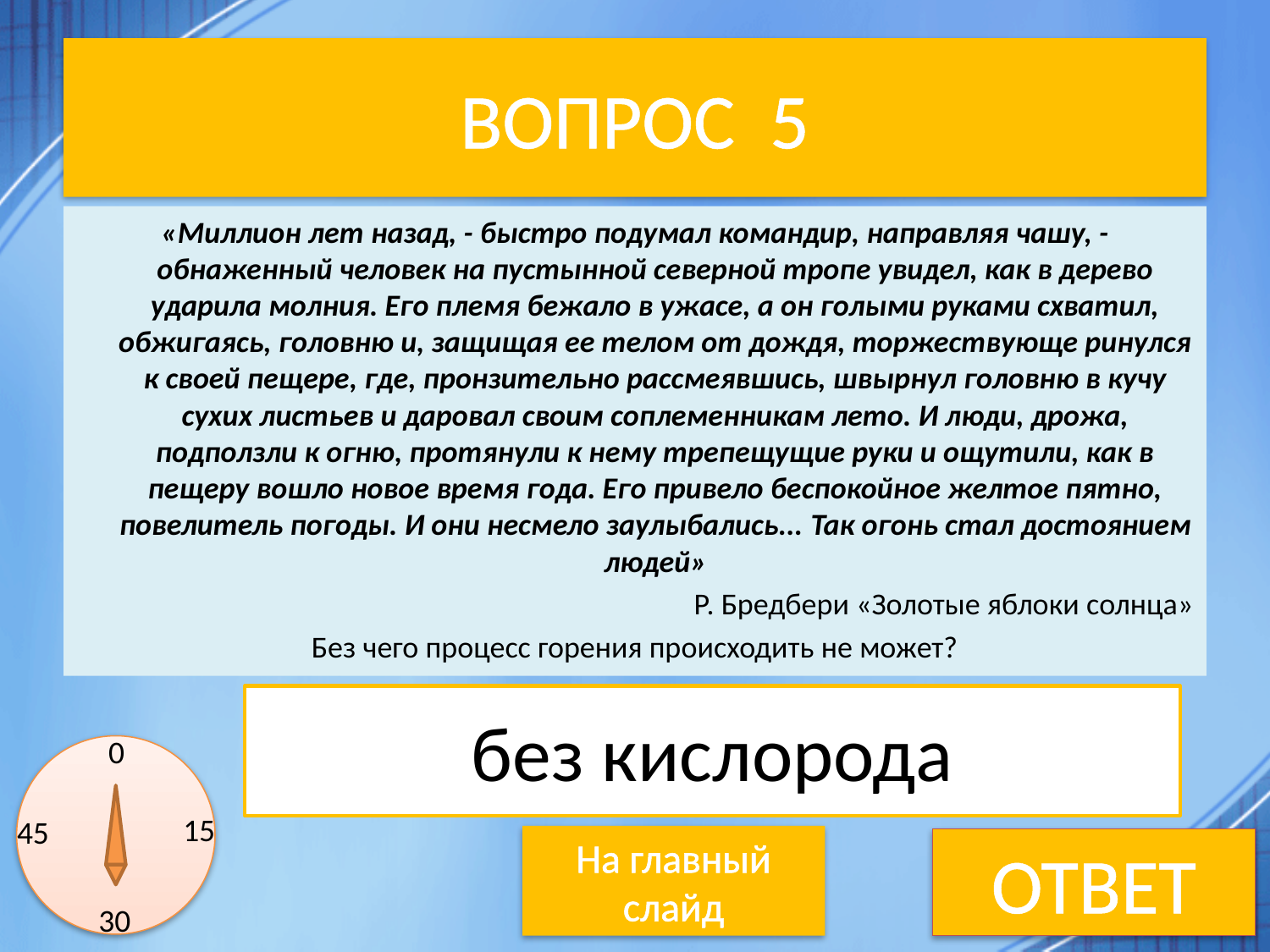

# ВОПРОС  5
«Миллион лет назад, - быстро подумал командир, направляя чашу, - обнаженный человек на пустынной северной тропе увидел, как в дерево ударила молния. Его племя бежало в ужасе, а он голыми руками схватил, обжигаясь, головню и, защищая ее телом от дождя, торжествующе ринулся к своей пещере, где, пронзительно рассмеявшись, швырнул головню в кучу сухих листьев и даровал своим соплеменникам лето. И люди, дрожа, подползли к огню, протянули к нему трепещущие руки и ощутили, как в пещеру вошло новое время года. Его привело беспокойное желтое пятно, повелитель погоды. И они несмело заулыбались... Так огонь стал достоянием людей»
Р. Бредбери «Золотые яблоки солнца»
Без чего процесс горения происходить не может?
без кислорода
0

15
45
На главный слайд
ОТВЕТ
30